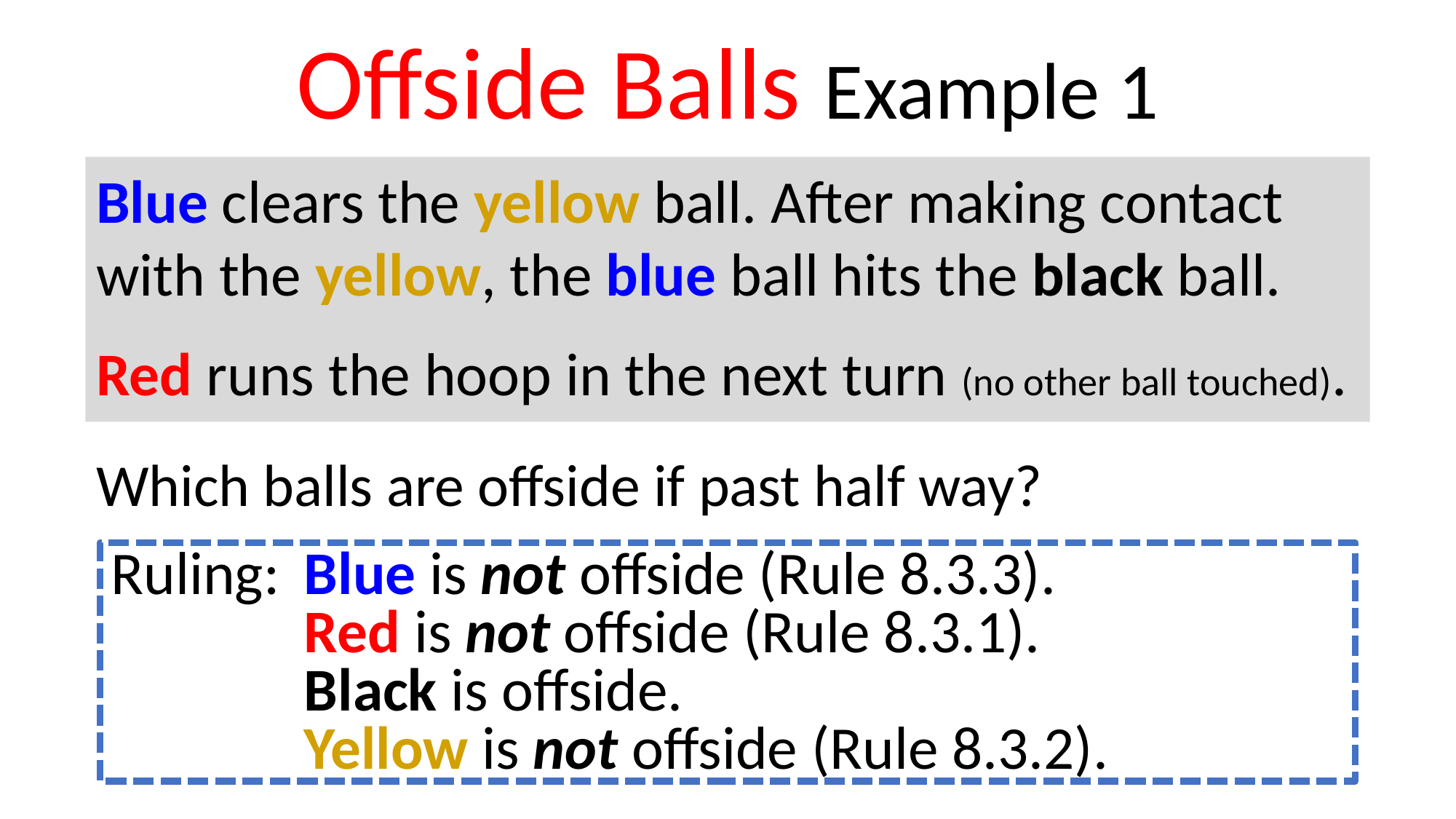

# Offside Balls Example 1
Blue clears the yellow ball. After making contact with the yellow, the blue ball hits the black ball.
Red runs the hoop in the next turn (no other ball touched).

Which balls are offside if past half way?

Ruling:	Blue is not offside (Rule 8.3.3).
Red is not offside (Rule 8.3.1).
Black is offside.
Yellow is not offside (Rule 8.3.2).